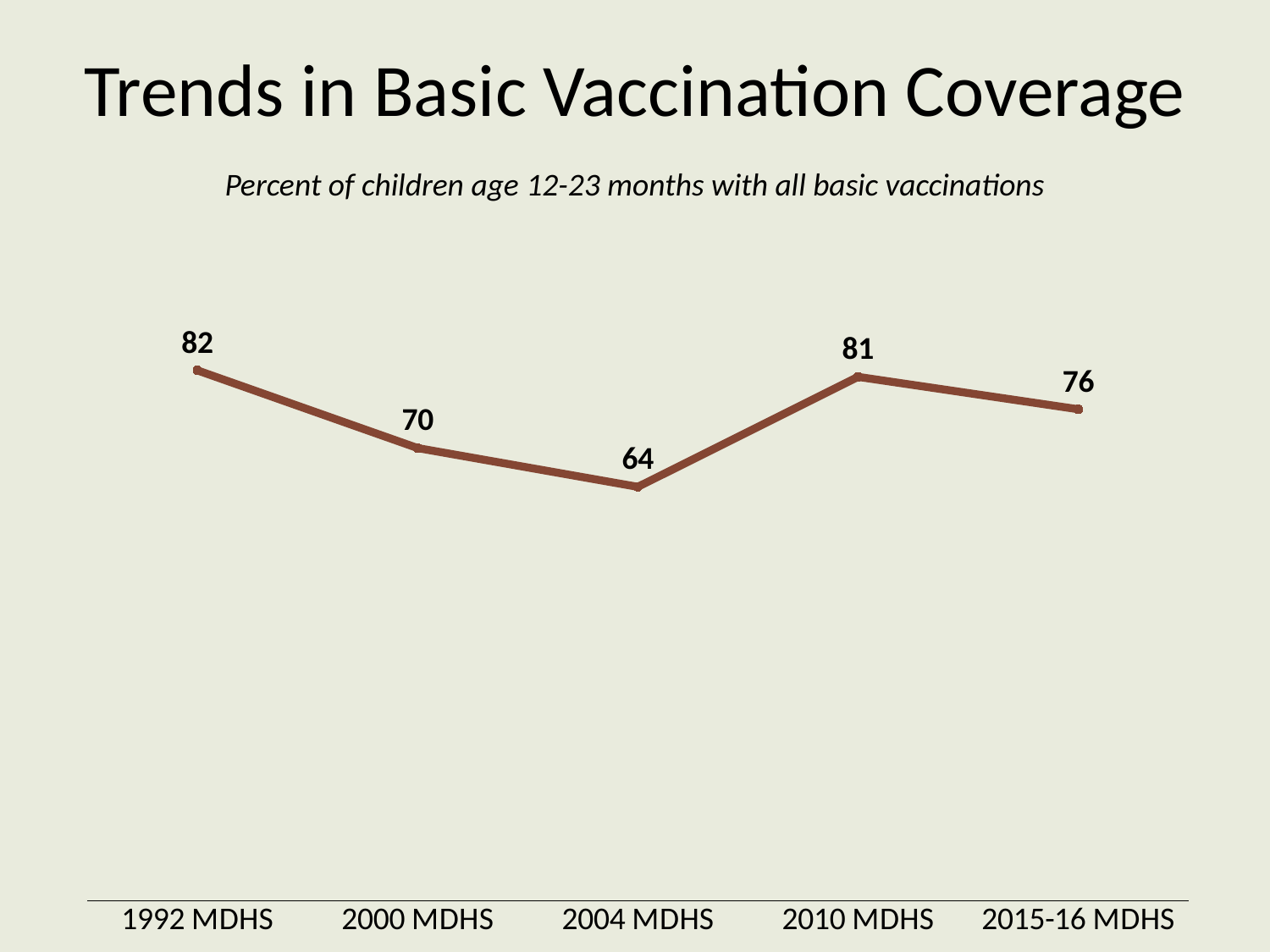

# Trends in Basic Vaccination Coverage
Percent of children age 12-23 months with all basic vaccinations

### Chart

| Category | vaccination |
|---|---|
| 1992 MDHS | 82.0 |
| 2000 MDHS | 70.0 |
| 2004 MDHS | 64.0 |
| 2010 MDHS | 81.0 |
| 2015-16 MDHS | 76.0 |